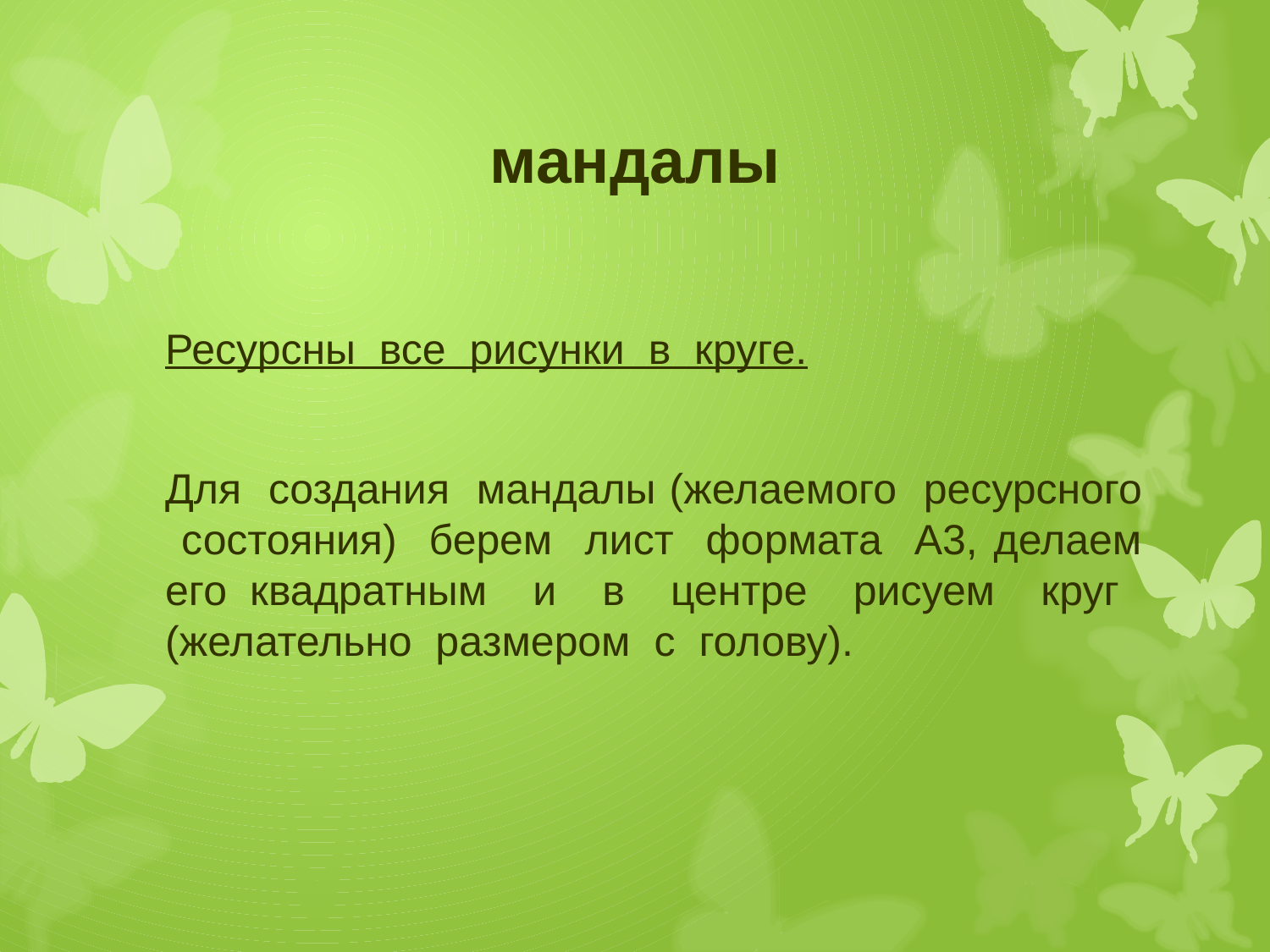

# мандалы
	Ресурсны  все  рисунки  в  круге.

	Для  создания  мандалы (желаемого  ресурсного  состояния)  берем  лист  формата  А3, делаем его квадратным  и  в  центре  рисуем  круг  (желательно  размером  с  голову).